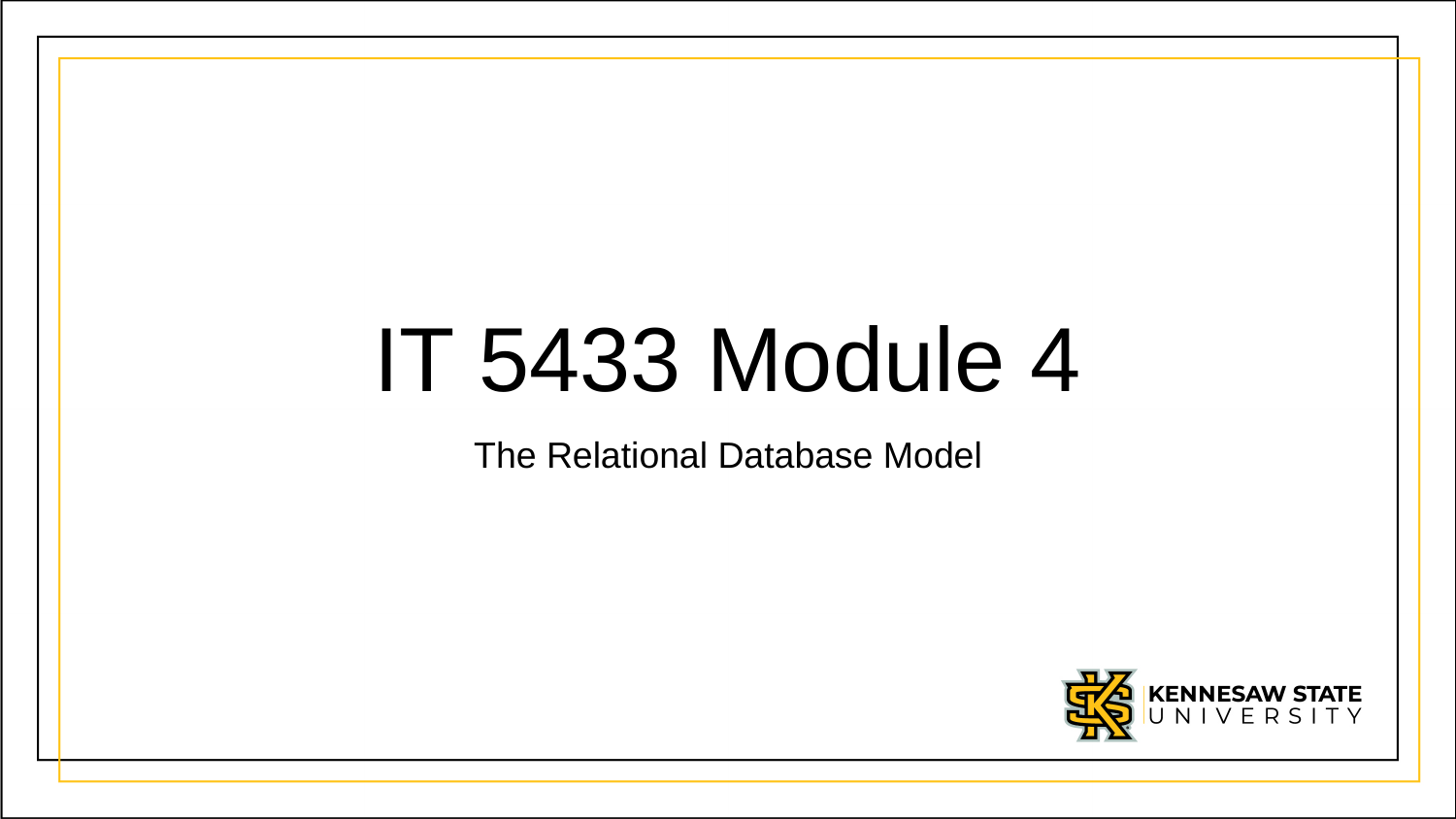

# IT 5433 Module 4
The Relational Database Model